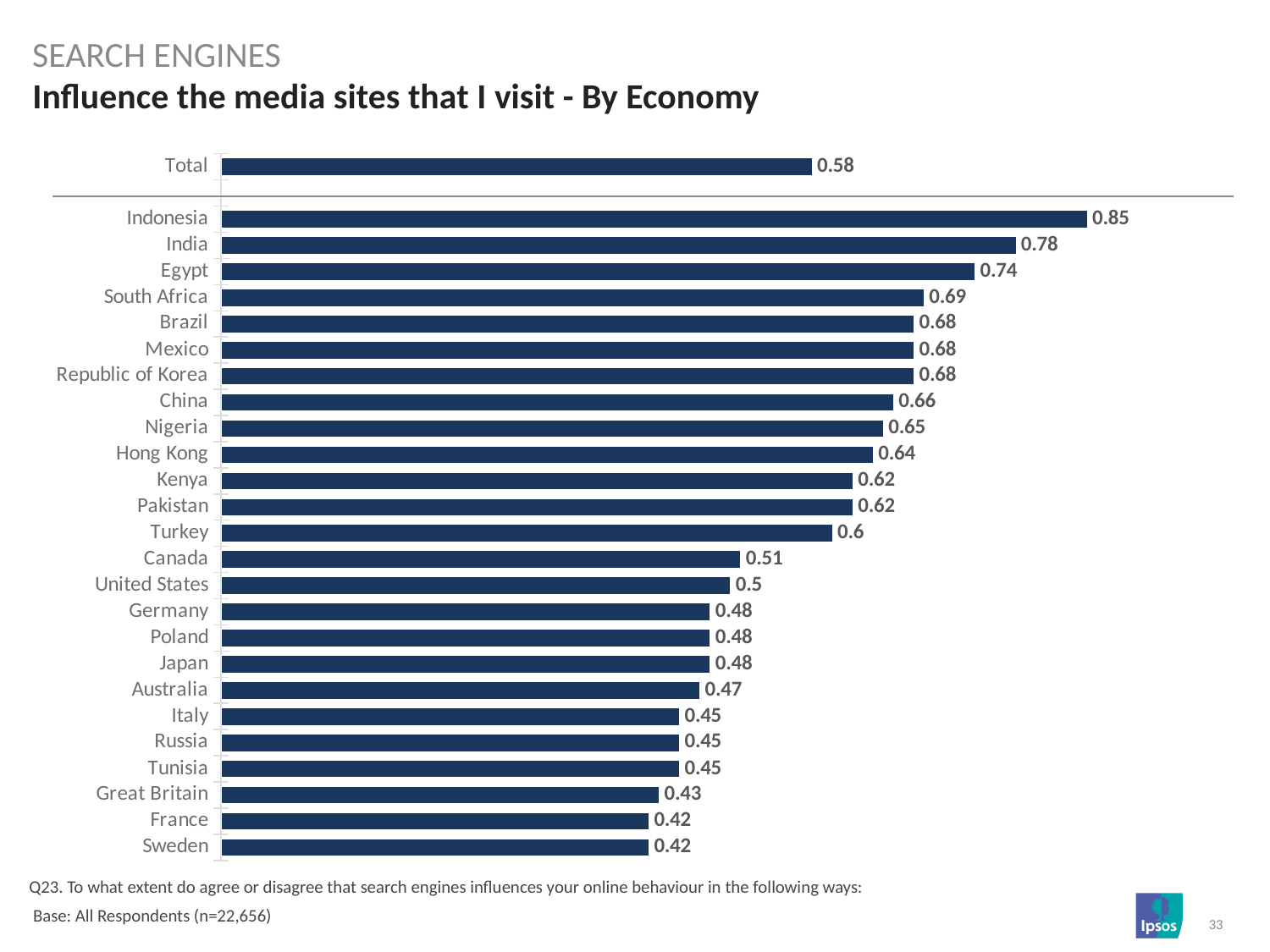

SEARCH ENGINES
# Influence the media sites that I visit - By Economy

### Chart

| Category | Column1 |
|---|---|
| Total | 0.58 |
|  | None |
| Indonesia | 0.85 |
| India | 0.78 |
| Egypt | 0.74 |
| South Africa | 0.69 |
| Brazil | 0.68 |
| Mexico | 0.68 |
| Republic of Korea | 0.68 |
| China | 0.66 |
| Nigeria | 0.65 |
| Hong Kong | 0.64 |
| Kenya | 0.62 |
| Pakistan | 0.62 |
| Turkey | 0.6 |
| Canada | 0.51 |
| United States | 0.5 |
| Germany | 0.48 |
| Poland | 0.48 |
| Japan | 0.48 |
| Australia | 0.47 |
| Italy | 0.45 |
| Russia | 0.45 |
| Tunisia | 0.45 |
| Great Britain | 0.43 |
| France | 0.42 |
| Sweden | 0.42 |
Q23. To what extent do agree or disagree that search engines influences your online behaviour in the following ways:
 Base: All Respondents (n=22,656)